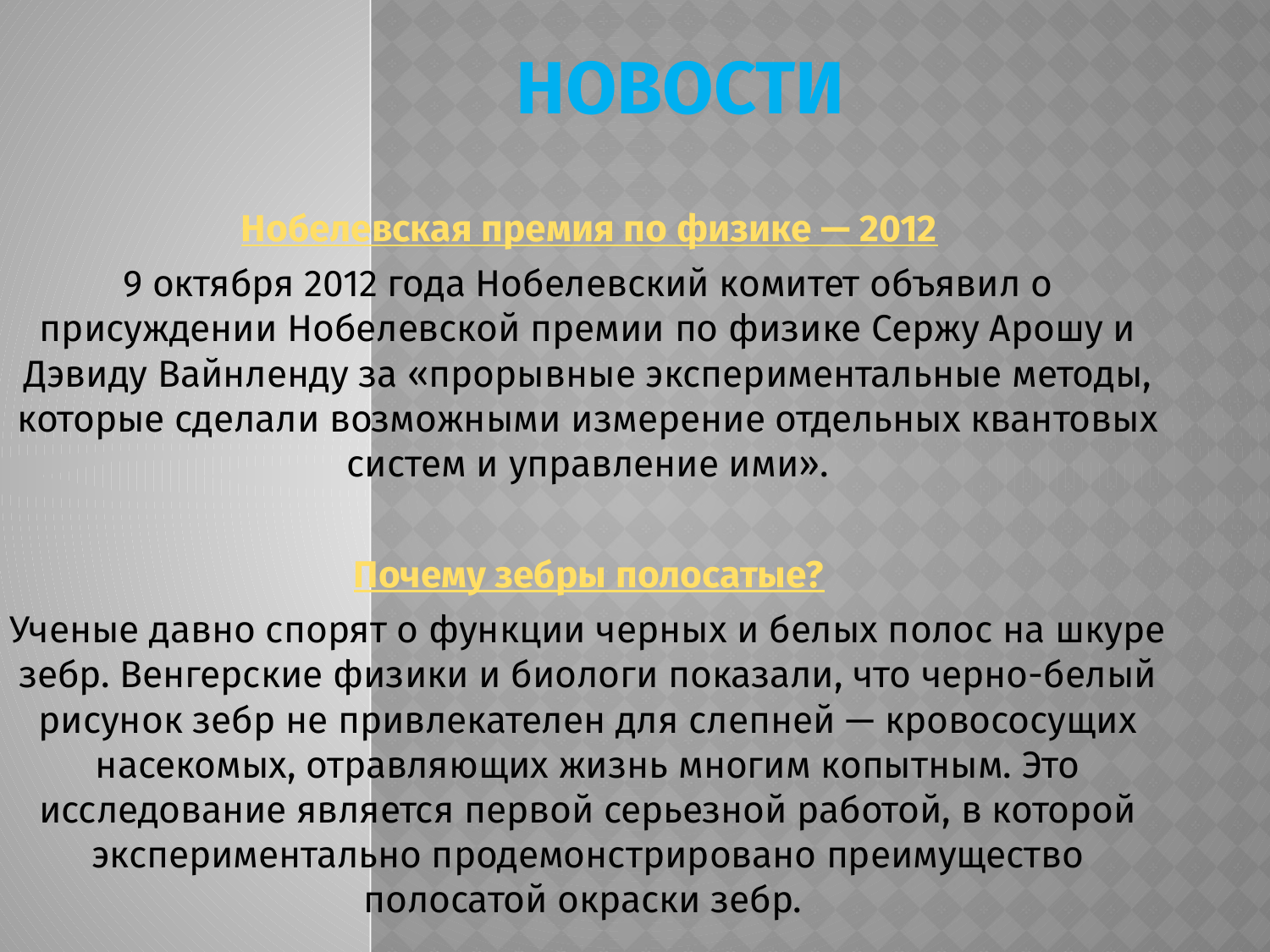

# НОВОСТИ

Нобелевская премия по физике — 2012
9 октября 2012 года Нобелевский комитет объявил о присуждении Нобелевской премии по физике Сержу Арошу и Дэвиду Вайнленду за «прорывные экспериментальные методы, которые сделали возможными измерение отдельных квантовых систем и управление ими».

Почему зебры полосатые?
Ученые давно спорят о функции черных и белых полос на шкуре зебр. Венгерские физики и биологи показали, что черно-белый рисунок зебр не привлекателен для слепней — кровососущих насекомых, отравляющих жизнь многим копытным. Это исследование является первой серьезной работой, в которой экспериментально продемонстрировано преимущество полосатой окраски зебр.